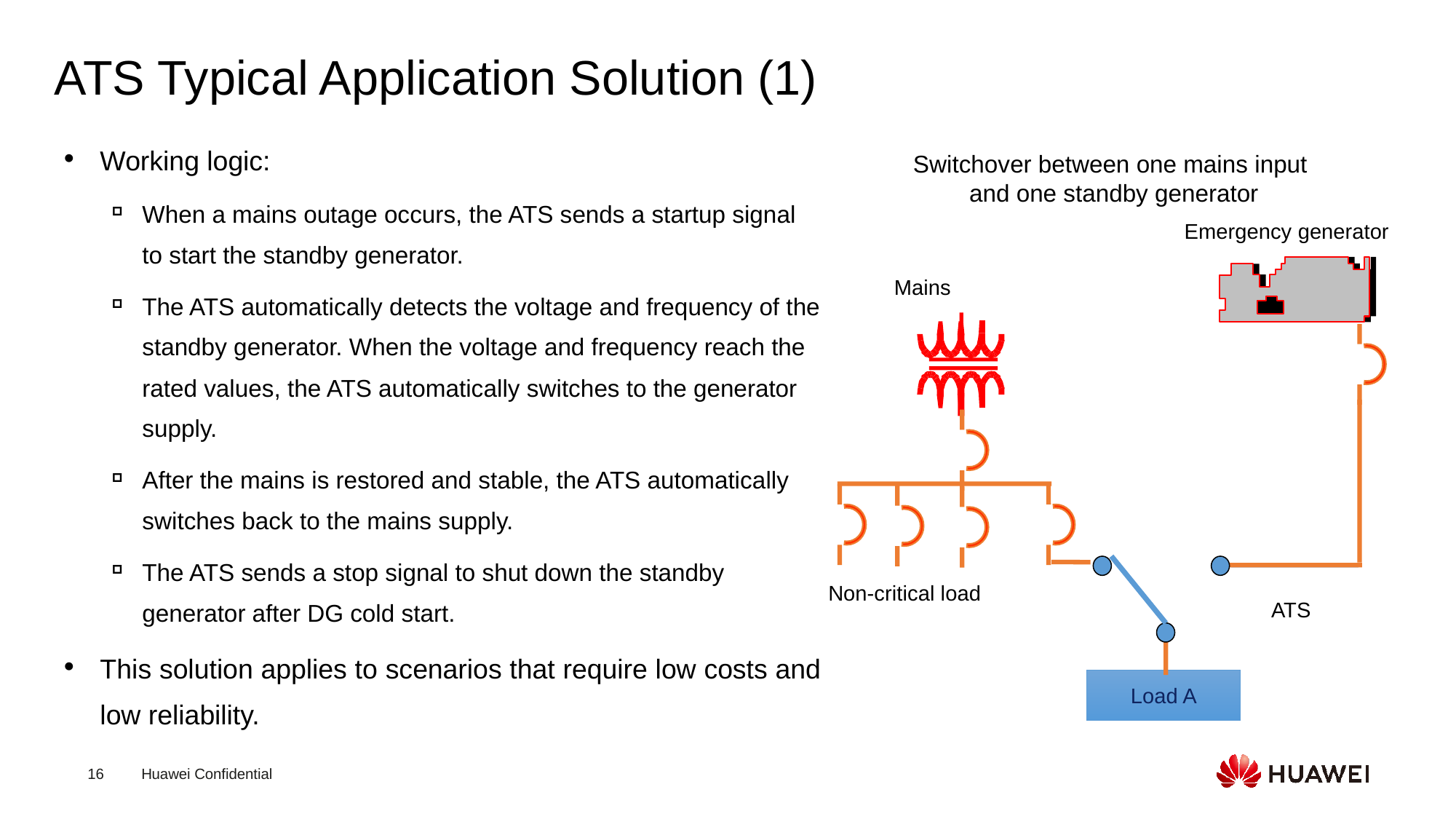

# ATS Typical Application Solution (1)
Working logic:
When a mains outage occurs, the ATS sends a startup signal to start the standby generator.
The ATS automatically detects the voltage and frequency of the standby generator. When the voltage and frequency reach the rated values, the ATS automatically switches to the generator supply.
After the mains is restored and stable, the ATS automatically switches back to the mains supply.
The ATS sends a stop signal to shut down the standby generator after DG cold start.
This solution applies to scenarios that require low costs and low reliability.
Switchover between one mains input
and one standby generator
Emergency generator

Mains

Non-critical load
ATS

Load A